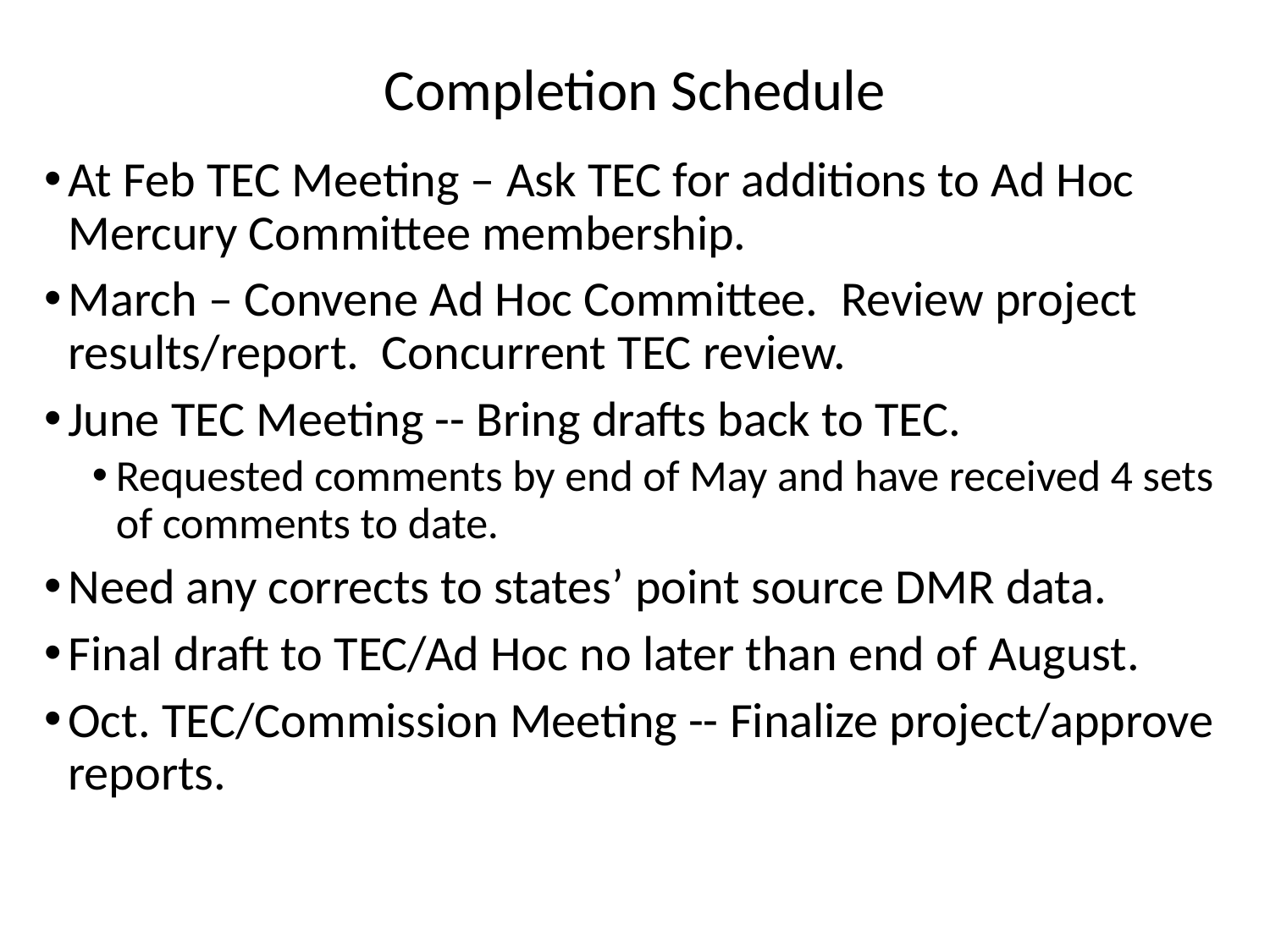

# Completion Schedule
At Feb TEC Meeting – Ask TEC for additions to Ad Hoc Mercury Committee membership.
March – Convene Ad Hoc Committee.  Review project results/report.  Concurrent TEC review.
June TEC Meeting -- Bring drafts back to TEC.
Requested comments by end of May and have received 4 sets of comments to date.
Need any corrects to states’ point source DMR data.
Final draft to TEC/Ad Hoc no later than end of August.
Oct. TEC/Commission Meeting -- Finalize project/approve reports.